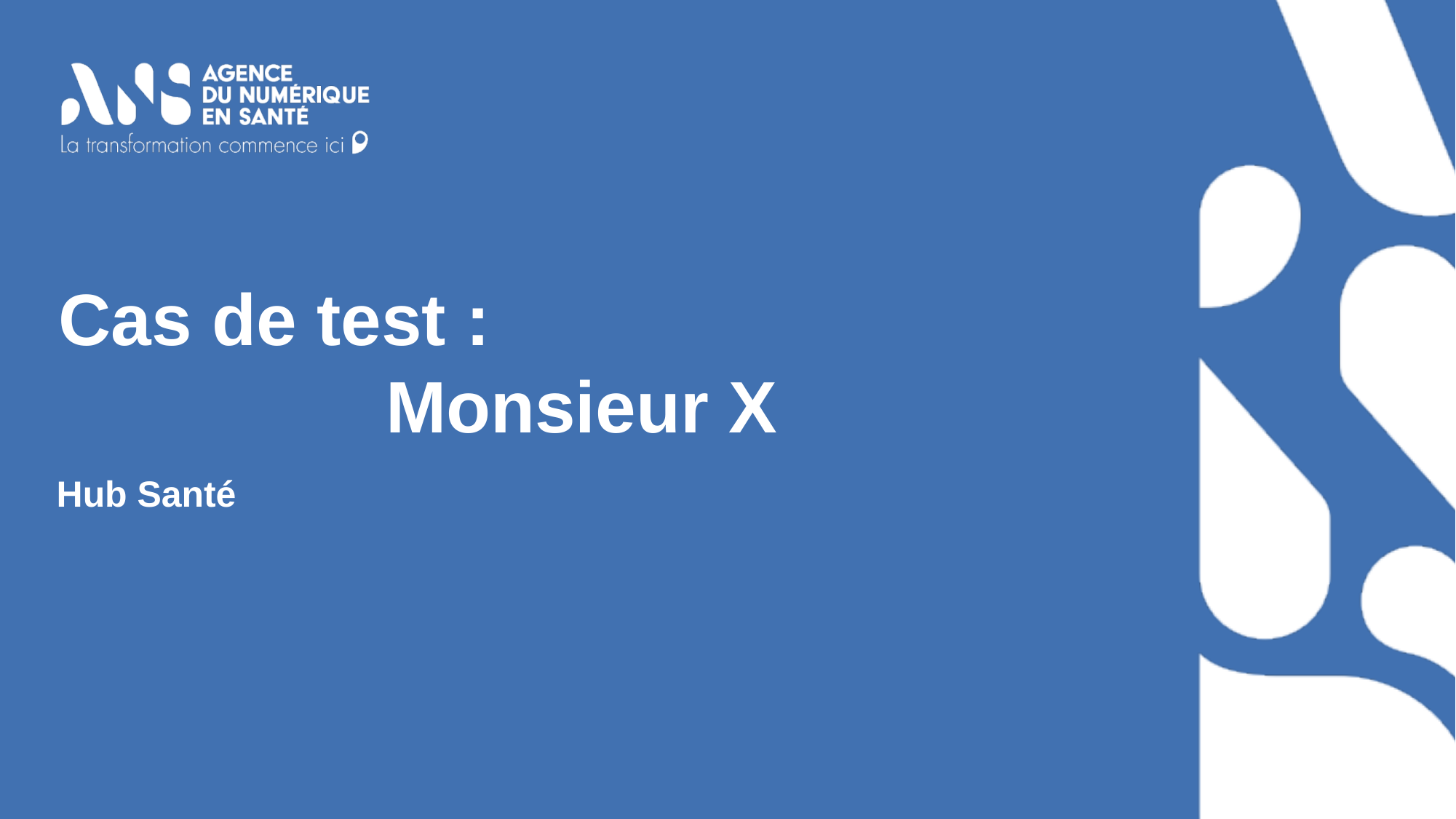

# Cas de test : Monsieur X
Hub Santé